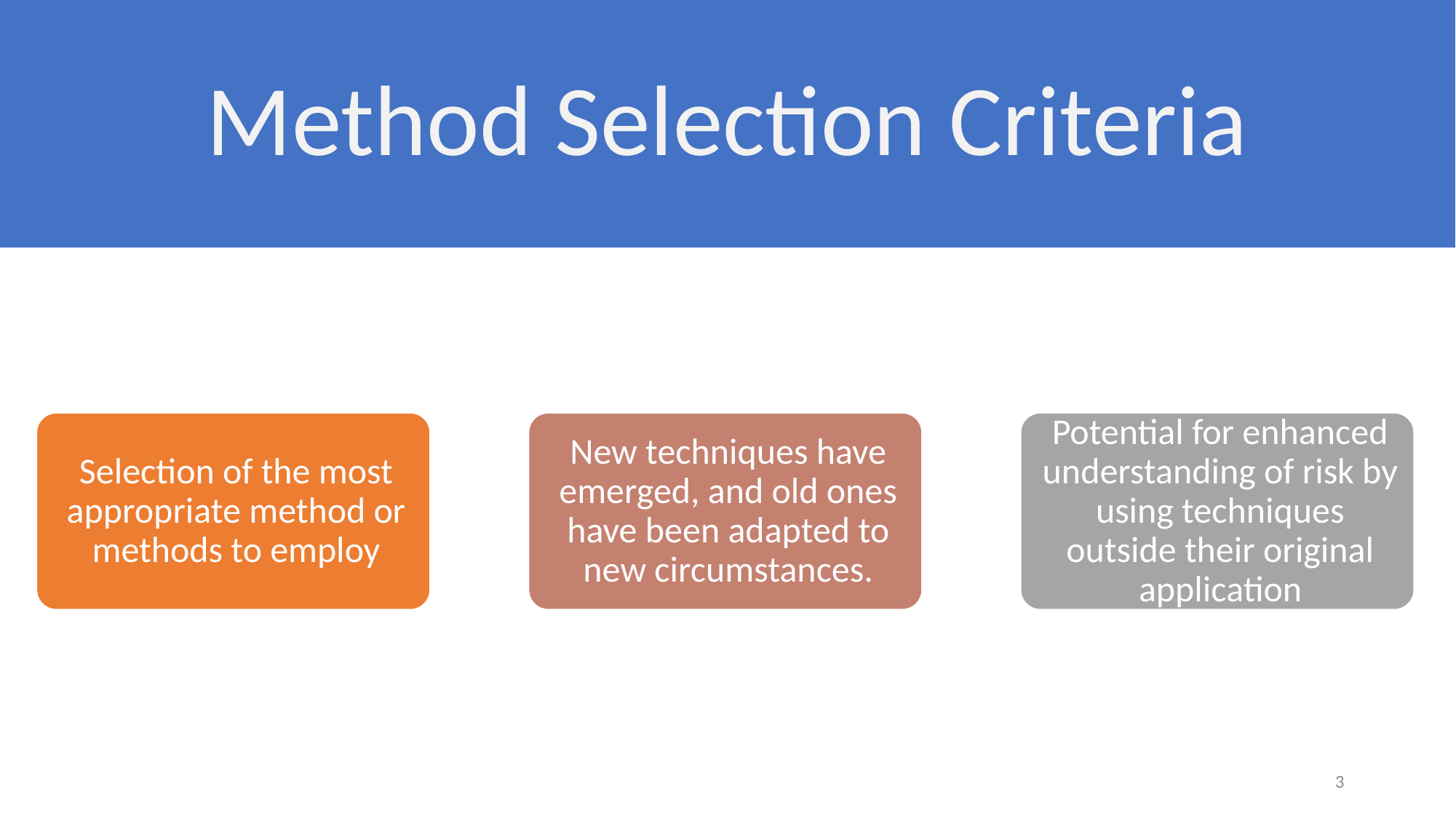

# Method Selection Criteria
Selection of the most appropriate method or methods to employ
New techniques have emerged, and old ones have been adapted to new circumstances.
Potential for enhanced understanding of risk by using techniques outside their original application
3